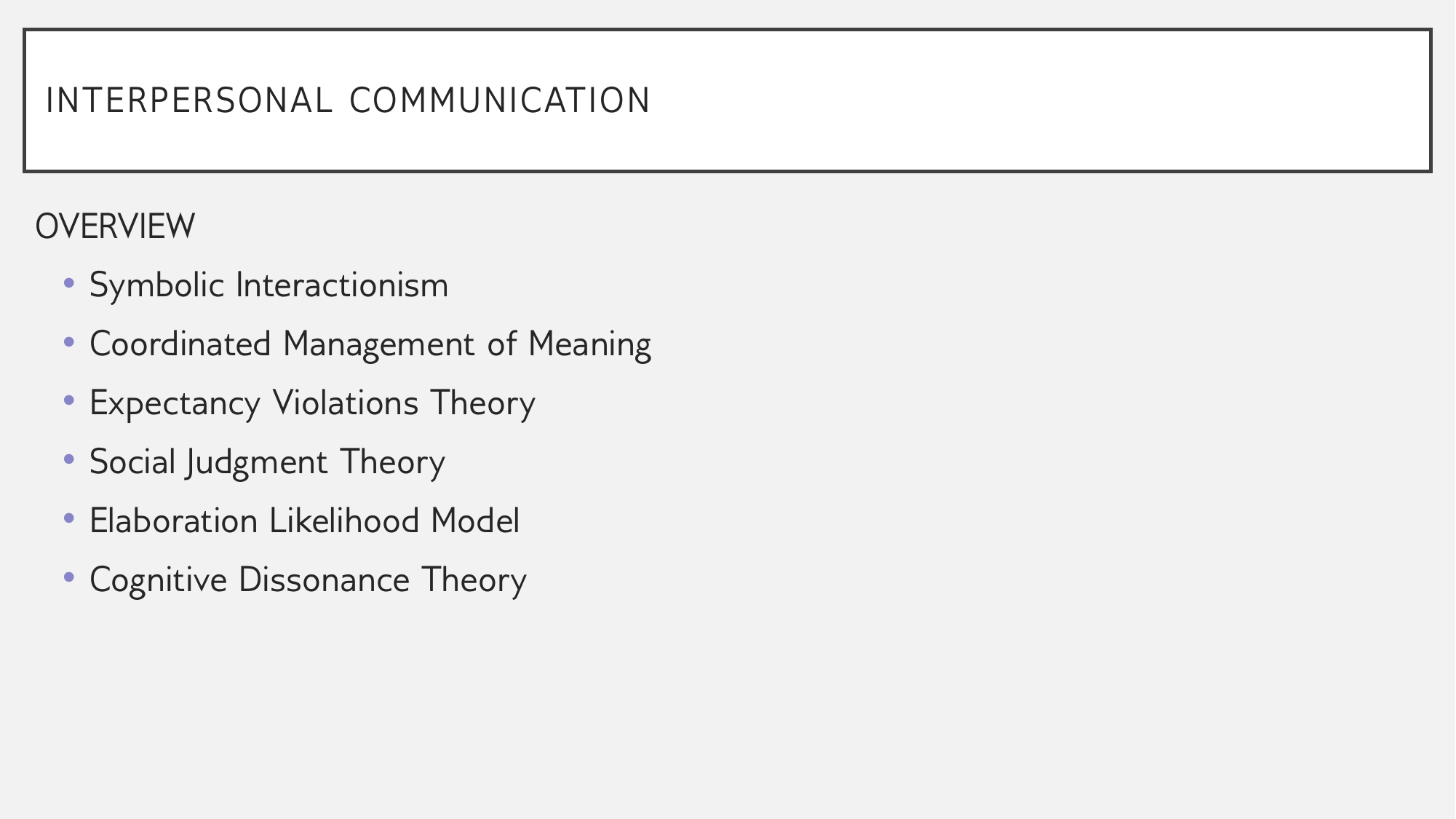

# Interpersonal Communication
OVERVIEW
Symbolic Interactionism
Coordinated Management of Meaning
Expectancy Violations Theory
Social Judgment Theory
Elaboration Likelihood Model
Cognitive Dissonance Theory